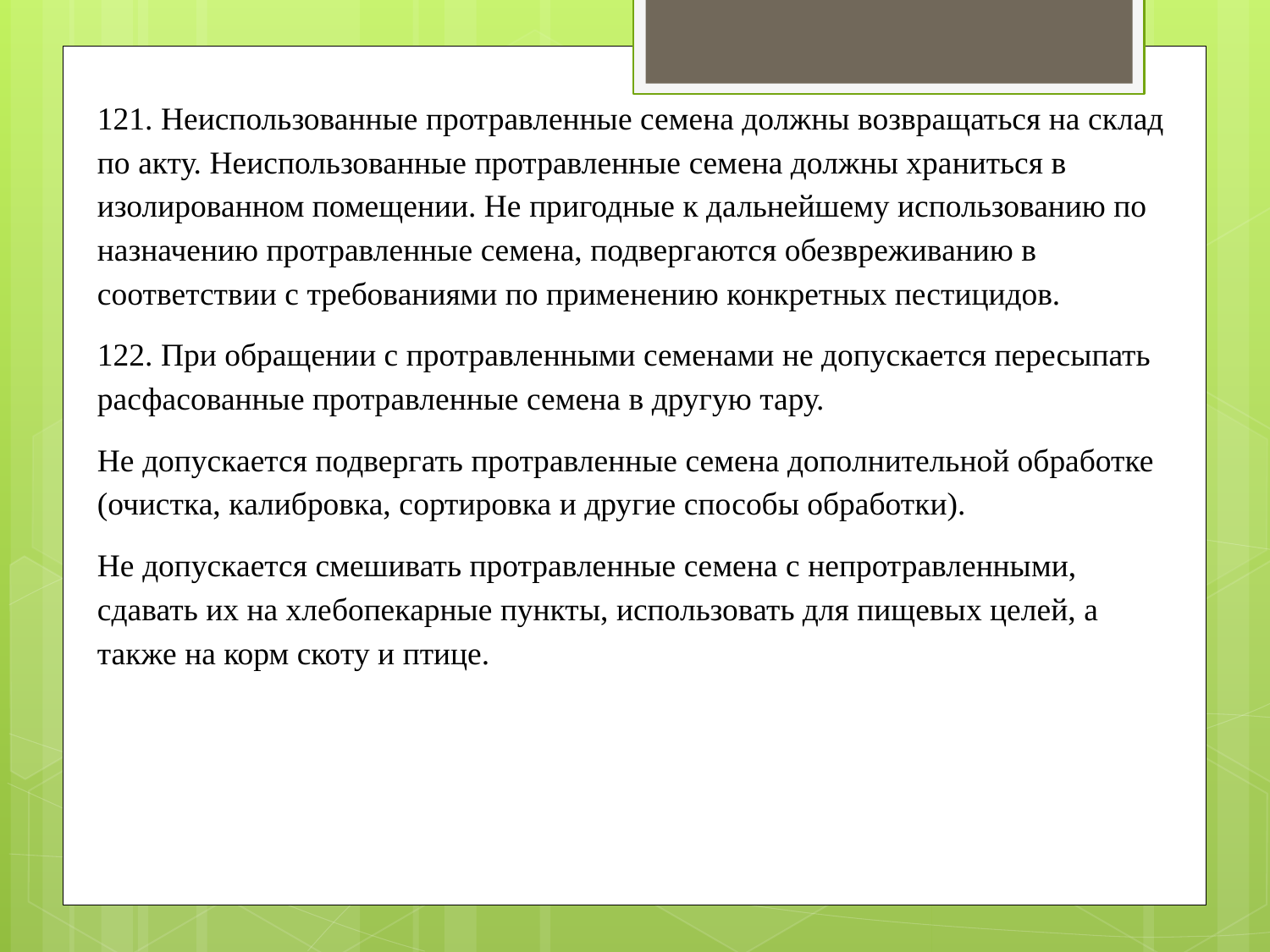

121. Неиспользованные протравленные семена должны возвращаться на склад по акту. Неиспользованные протравленные семена должны храниться в изолированном помещении. Не пригодные к дальнейшему использованию по назначению протравленные семена, подвергаются обезвреживанию в соответствии с требованиями по применению конкретных пестицидов.
122. При обращении с протравленными семенами не допускается пересыпать расфасованные протравленные семена в другую тару.
Не допускается подвергать протравленные семена дополнительной обработке (очистка, калибровка, сортировка и другие способы обработки).
Не допускается смешивать протравленные семена с непротравленными, сдавать их на хлебопекарные пункты, использовать для пищевых целей, а также на корм скоту и птице.